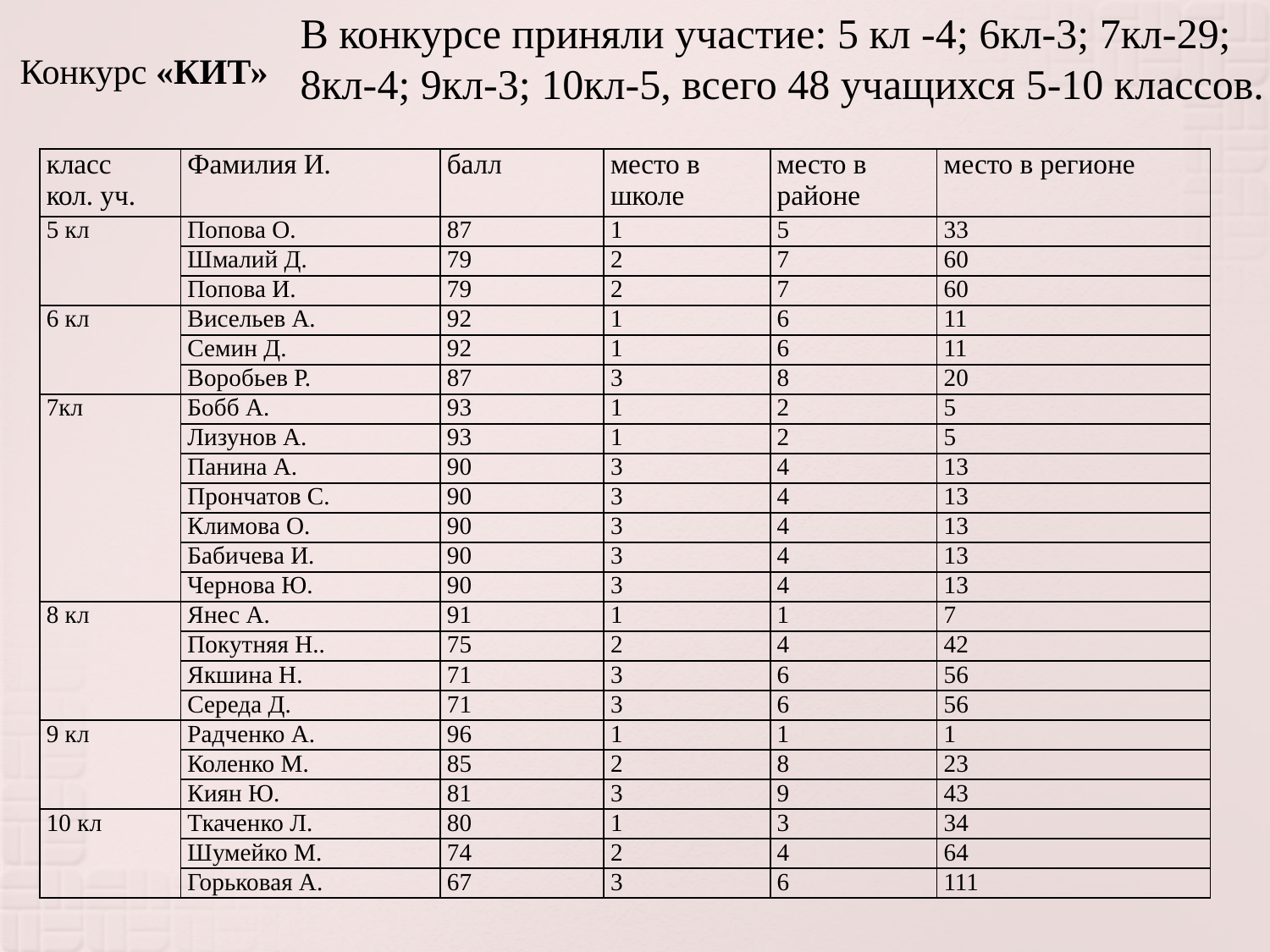

В конкурсе приняли участие: 5 кл -4; 6кл-3; 7кл-29; 8кл-4; 9кл-3; 10кл-5, всего 48 учащихся 5-10 классов.
# Конкурс «КИТ»
| класс кол. уч. | Фамилия И. | балл | место в школе | место в районе | место в регионе |
| --- | --- | --- | --- | --- | --- |
| 5 кл | Попова О. | 87 | 1 | 5 | 33 |
|  | Шмалий Д. | 79 | 2 | 7 | 60 |
|  | Попова И. | 79 | 2 | 7 | 60 |
| 6 кл | Висельев А. | 92 | 1 | 6 | 11 |
|  | Семин Д. | 92 | 1 | 6 | 11 |
|  | Воробьев Р. | 87 | 3 | 8 | 20 |
| 7кл | Бобб А. | 93 | 1 | 2 | 5 |
|  | Лизунов А. | 93 | 1 | 2 | 5 |
|  | Панина А. | 90 | 3 | 4 | 13 |
|  | Прончатов С. | 90 | 3 | 4 | 13 |
|  | Климова О. | 90 | 3 | 4 | 13 |
|  | Бабичева И. | 90 | 3 | 4 | 13 |
|  | Чернова Ю. | 90 | 3 | 4 | 13 |
| 8 кл | Янес А. | 91 | 1 | 1 | 7 |
|  | Покутняя Н.. | 75 | 2 | 4 | 42 |
|  | Якшина Н. | 71 | 3 | 6 | 56 |
|  | Середа Д. | 71 | 3 | 6 | 56 |
| 9 кл | Радченко А. | 96 | 1 | 1 | 1 |
|  | Коленко М. | 85 | 2 | 8 | 23 |
|  | Киян Ю. | 81 | 3 | 9 | 43 |
| 10 кл | Ткаченко Л. | 80 | 1 | 3 | 34 |
|  | Шумейко М. | 74 | 2 | 4 | 64 |
|  | Горьковая А. | 67 | 3 | 6 | 111 |